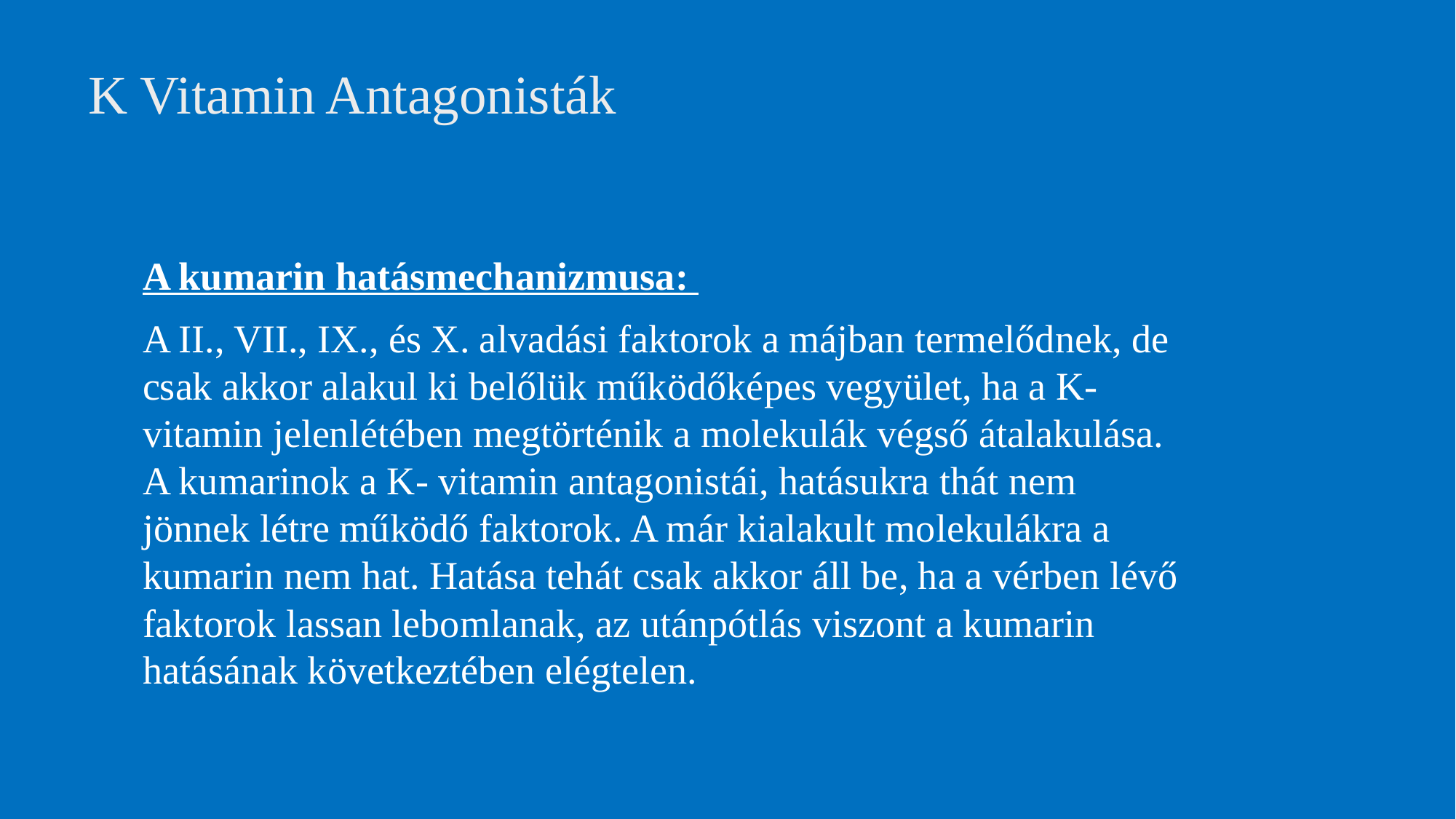

# K Vitamin Antagonisták
A kumarin hatásmechanizmusa:
A II., VII., IX., és X. alvadási faktorok a májban termelődnek, de csak akkor alakul ki belőlük működőképes vegyület, ha a K- vitamin jelenlétében megtörténik a molekulák végső átalakulása. A kumarinok a K- vitamin antagonistái, hatásukra thát nem jönnek létre működő faktorok. A már kialakult molekulákra a kumarin nem hat. Hatása tehát csak akkor áll be, ha a vérben lévő faktorok lassan lebomlanak, az utánpótlás viszont a kumarin hatásának következtében elégtelen.